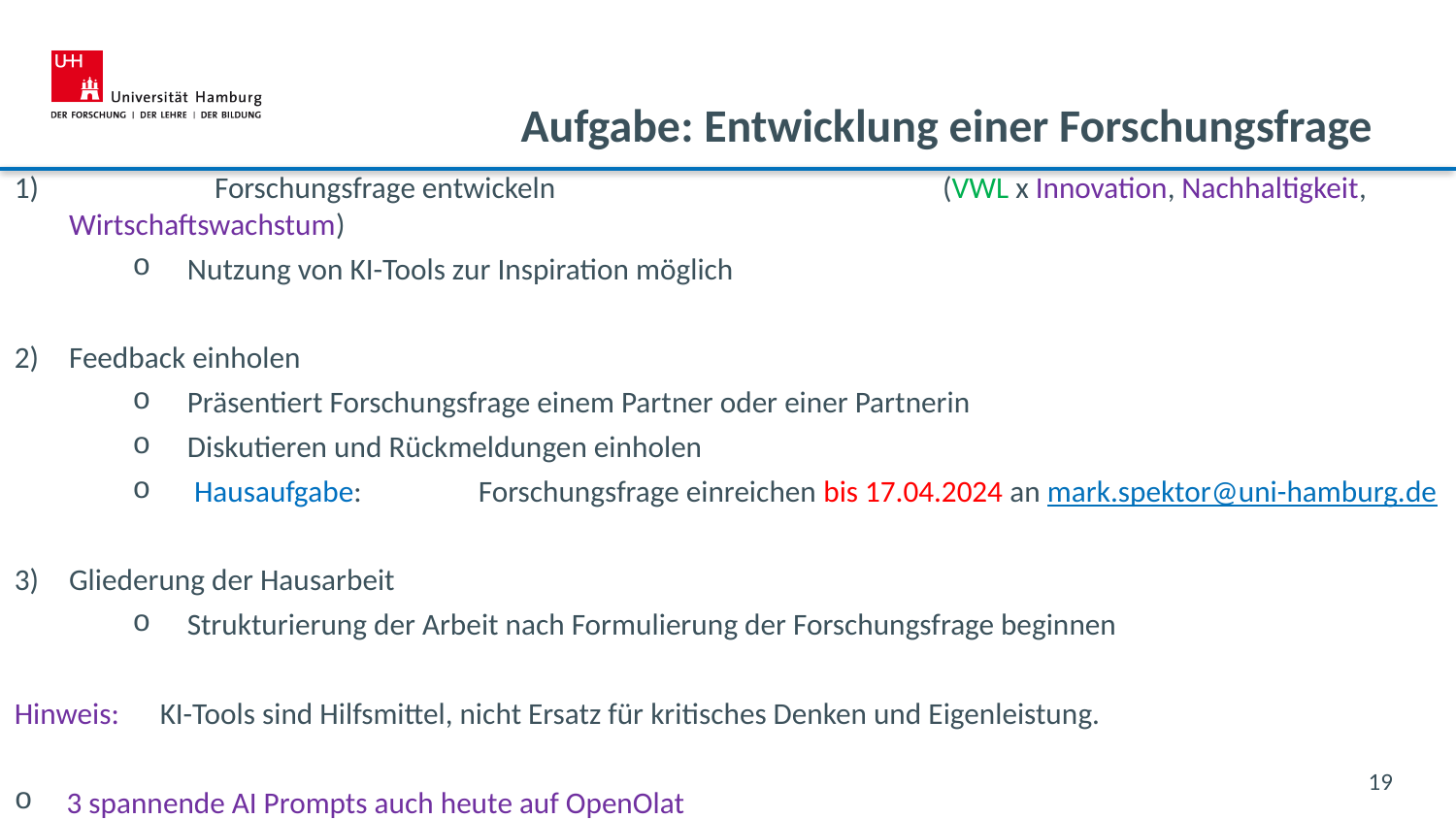

Aufgabe: Entwicklung einer Forschungsfrage
	Forschungsfrage entwickeln			(VWL x Innovation, Nachhaltigkeit, Wirtschaftswachstum)
Nutzung von KI-Tools zur Inspiration möglich

Feedback einholen
Präsentiert Forschungsfrage einem Partner oder einer Partnerin
Diskutieren und Rückmeldungen einholen
 Hausaufgabe:	Forschungsfrage einreichen bis 17.04.2024 an mark.spektor@uni-hamburg.de

Gliederung der Hausarbeit
Strukturierung der Arbeit nach Formulierung der Forschungsfrage beginnen

Hinweis:	KI-Tools sind Hilfsmittel, nicht Ersatz für kritisches Denken und Eigenleistung.

 3 spannende AI Prompts auch heute auf OpenOlat
19